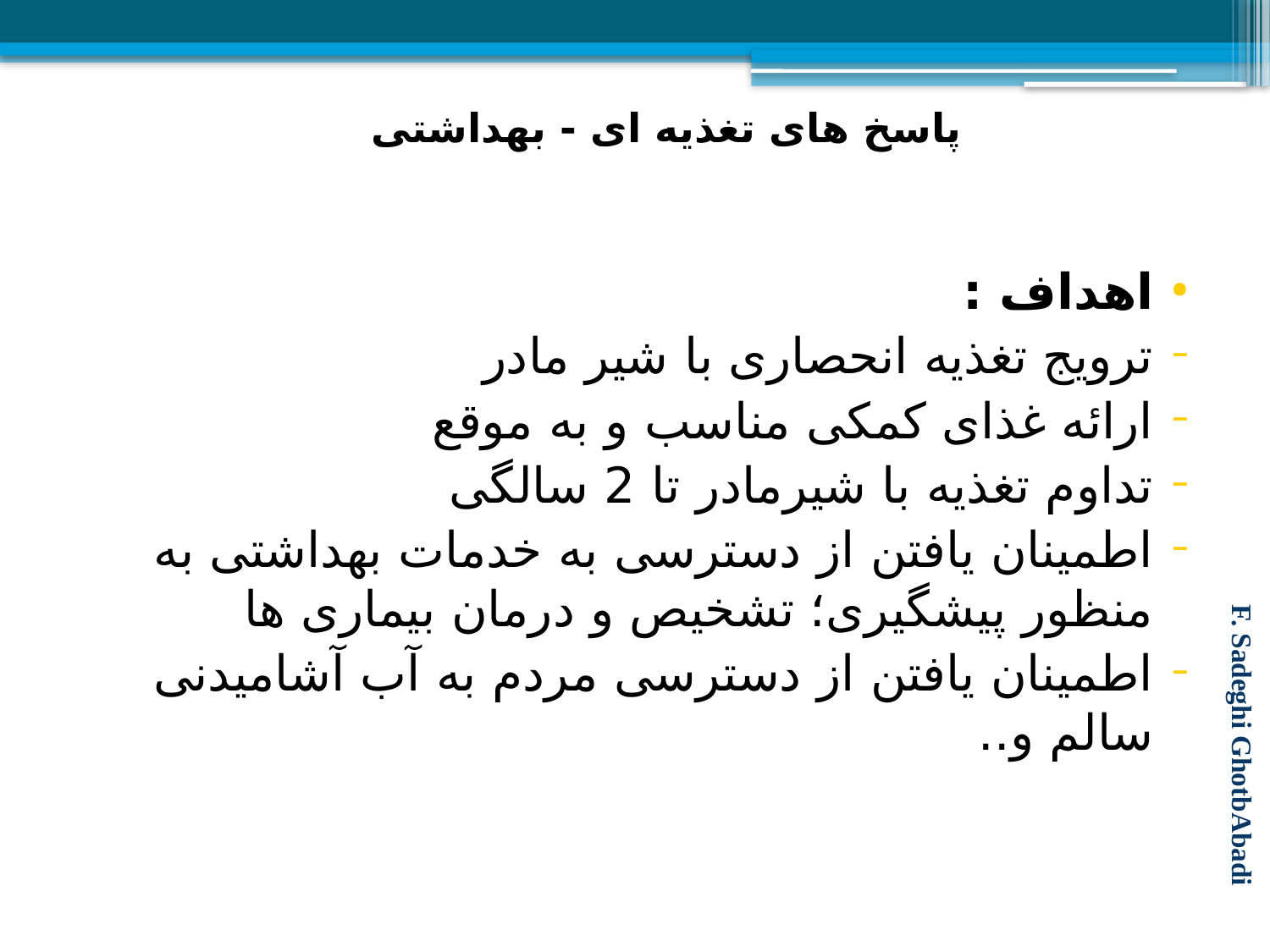

# پاسخ های تغذیه ای - بهداشتی
اهداف :
ترویج تغذیه انحصاری با شیر مادر
ارائه غذای کمکی مناسب و به موقع
تداوم تغذیه با شیرمادر تا 2 سالگی
اطمینان یافتن از دسترسی به خدمات بهداشتی به منظور پیشگیری؛ تشخیص و درمان بیماری ها
اطمینان یافتن از دسترسی مردم به آب آشامیدنی سالم و..